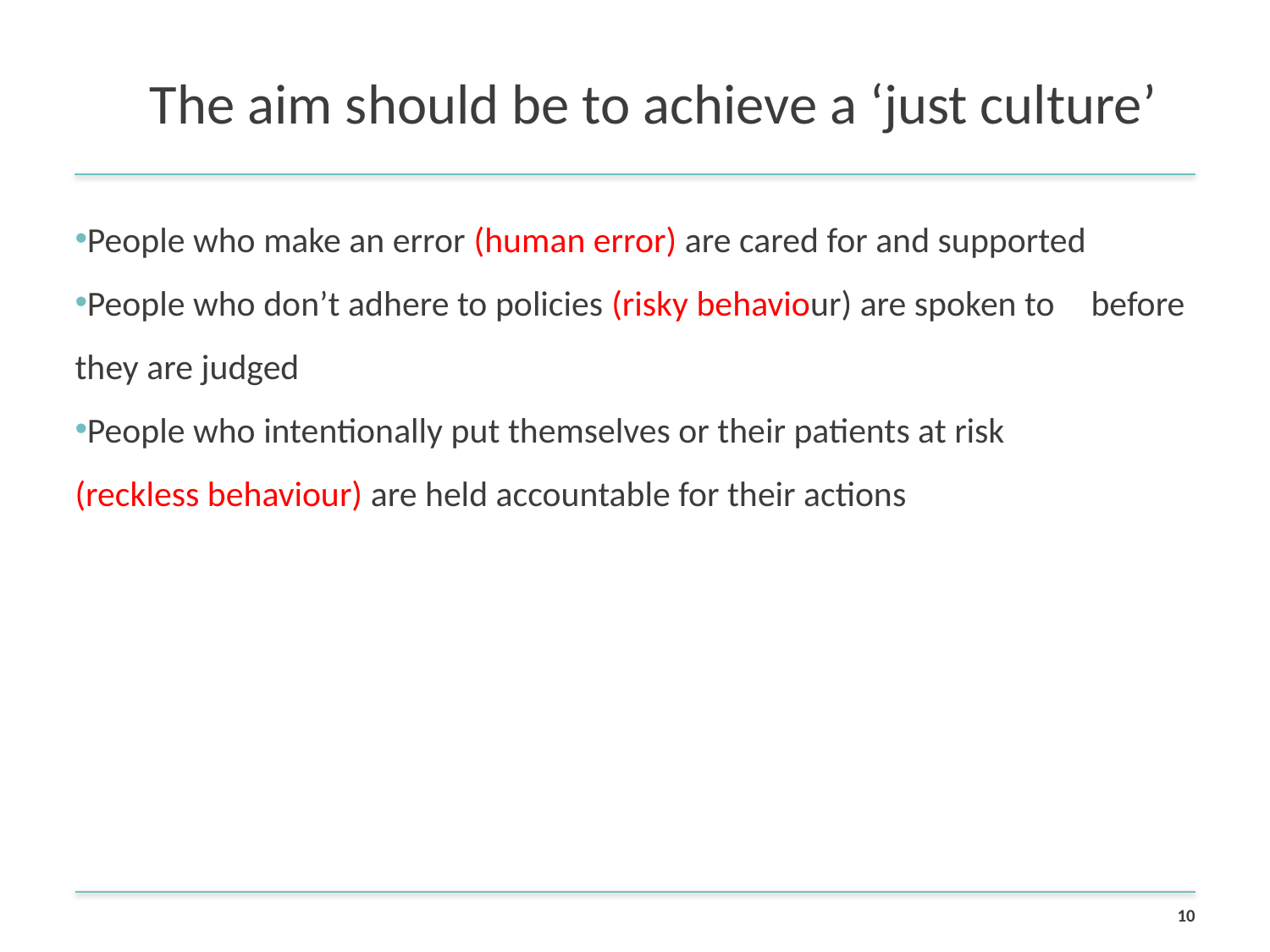

# The aim should be to achieve a ‘just culture’

People who make an error (human error) are cared for and supported
People who don’t adhere to policies (risky behaviour) are spoken to 	before they are judged
People who intentionally put themselves or their patients at risk 	(reckless behaviour) are held accountable for their actions